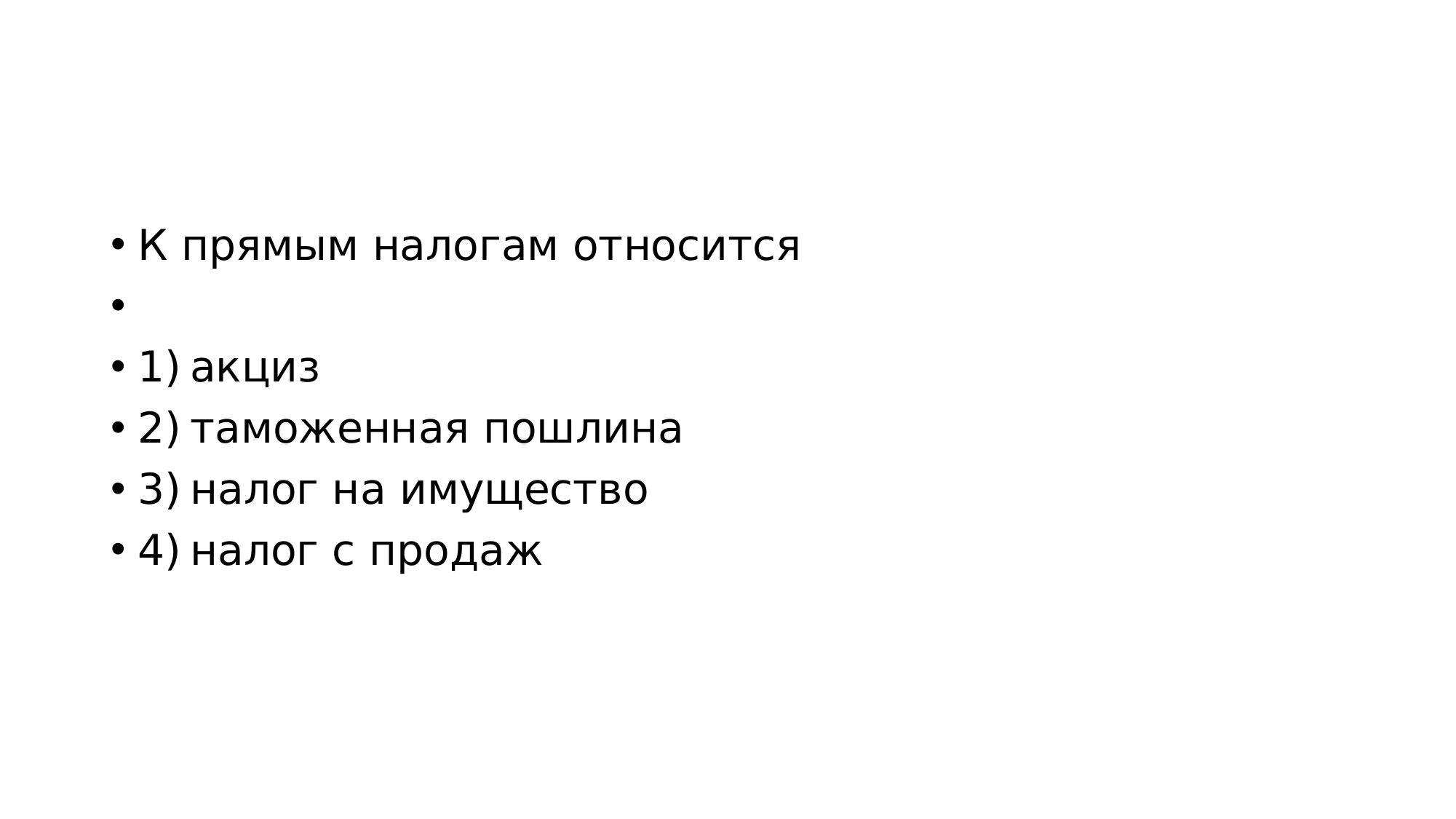

#
К прямым налогам относится

1) акциз
2) таможенная пошлина
3) налог на имущество
4) налог с продаж